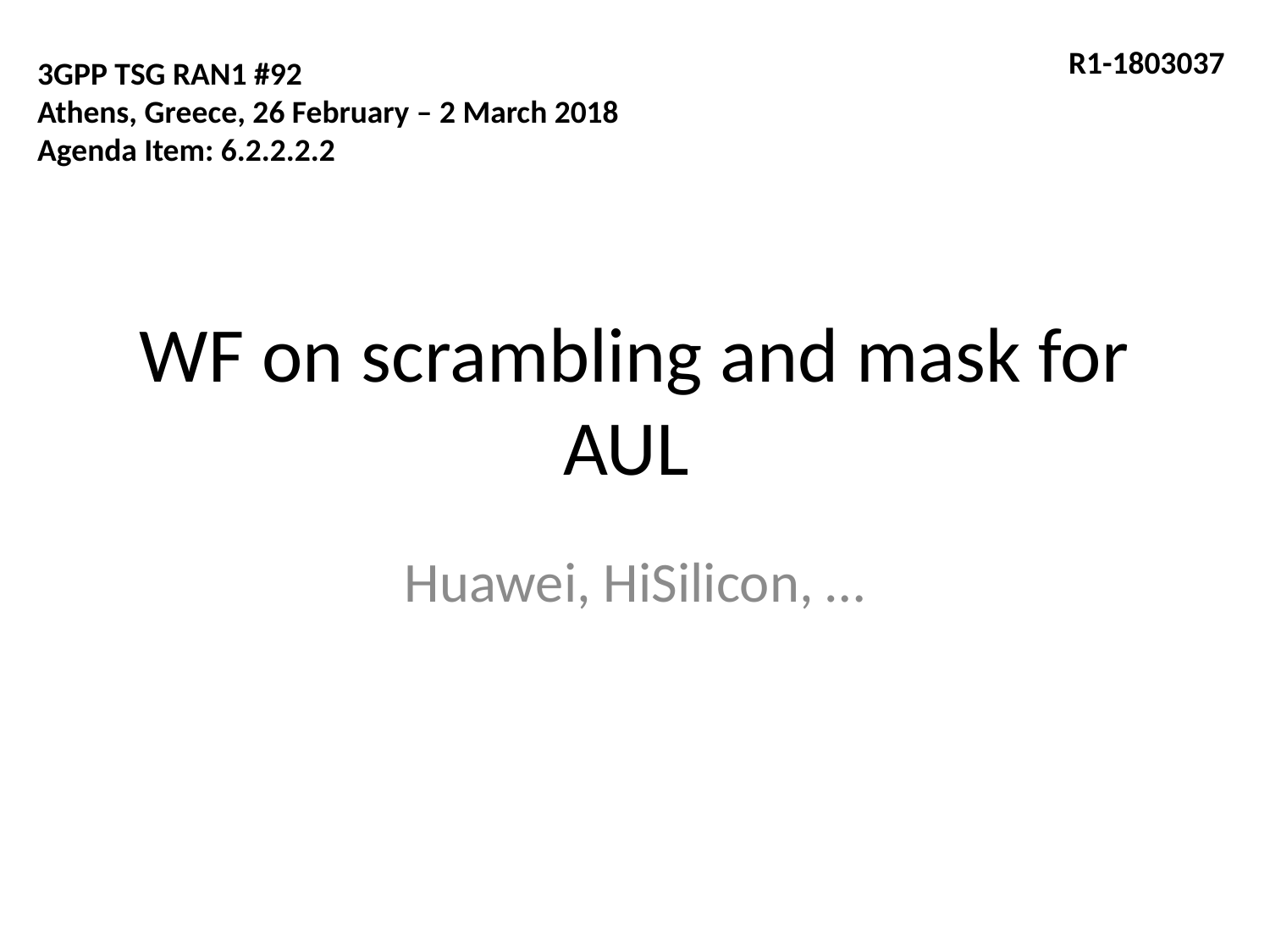

R1-1803037
3GPP TSG RAN1 #92
Athens, Greece, 26 February – 2 March 2018
Agenda Item: 6.2.2.2.2
# WF on scrambling and mask for AUL
Huawei, HiSilicon, …